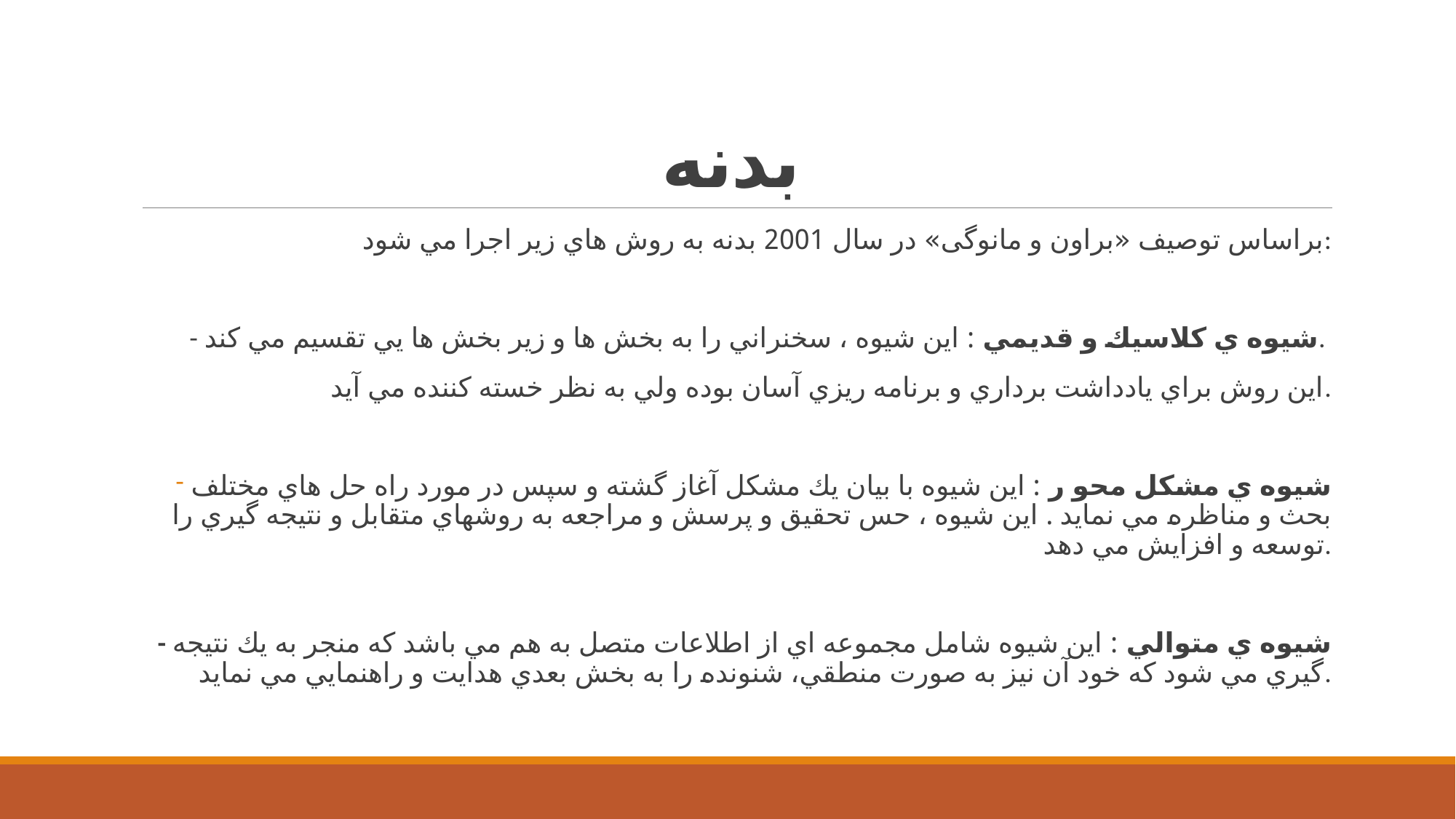

# بدنه
 براساس توصيف «براون و مانوگی» در سال 2001 بدنه به روش هاي زير اجرا مي شود:

 - شيوه ي كلاسيك و قديمي : اين شيوه ، سخنراني را به بخش ها و زير بخش ها يي تقسيم مي كند.
اين روش براي يادداشت برداري و برنامه ريزي آسان بوده ولي به نظر خسته كننده مي آيد.

شيوه ي مشكل محو ر : اين شيوه با بيان يك مشكل آغاز گشته و سپس در مورد راه حل هاي مختلف بحث و مناظره مي نمايد . اين شيوه ، حس تحقيق و پرسش و مراجعه به روشهاي متقابل و نتيجه گيري را توسعه و افزايش مي دهد.

- شيوه ي متوالي : اين شيوه شامل مجموعه اي از اطلاعات متصل به هم مي باشد كه منجر به يك نتيجه گيري مي شود كه خود آن نيز به صورت منطقي، شنونده را به بخش بعدي هدايت و راهنمايي مي نمايد.